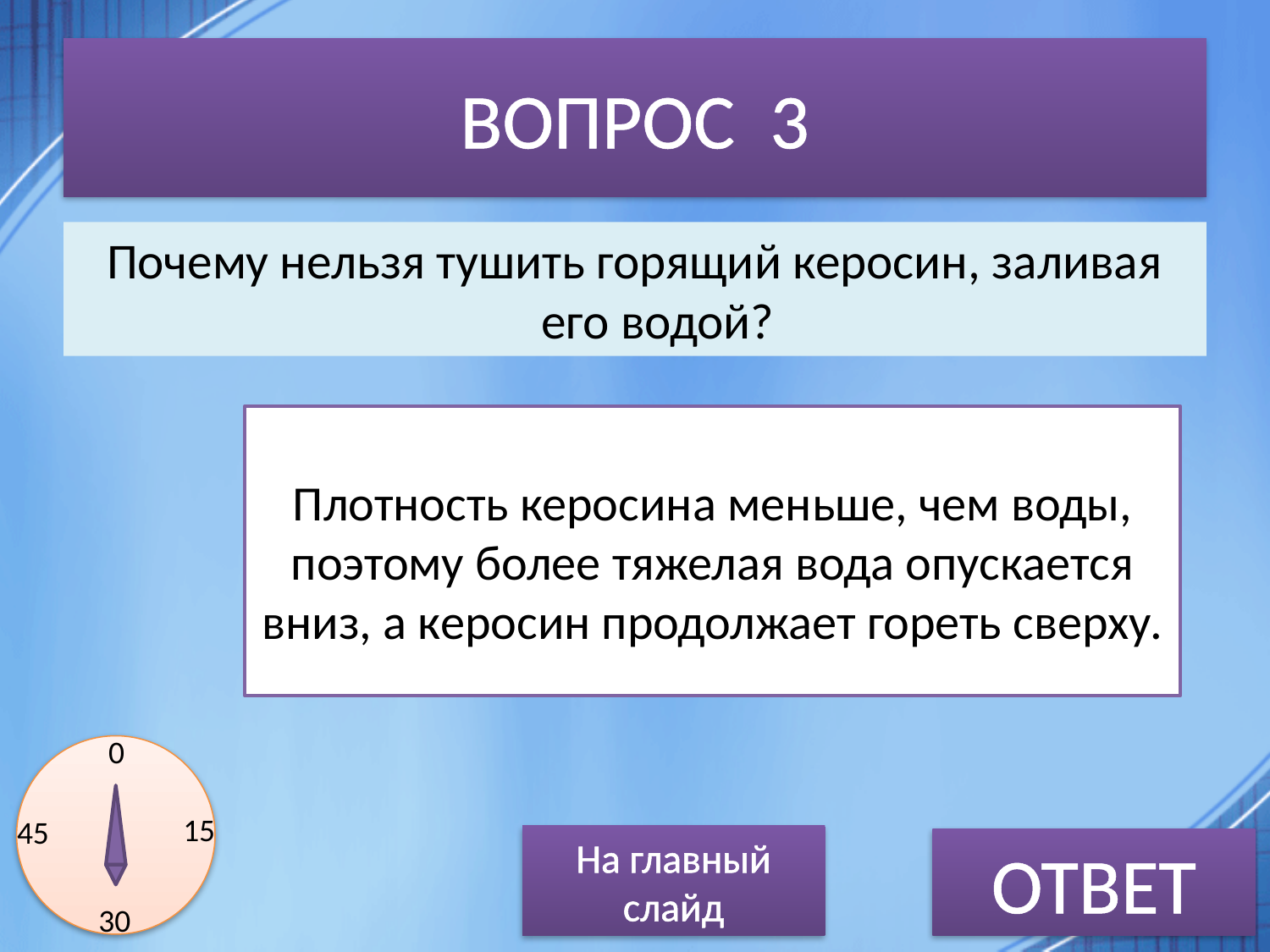

# ВОПРОС  3
Почему нельзя тушить горящий керосин, заливая его водой?

Плотность керосина меньше, чем воды, поэтому более тяжелая вода опускается вниз, а керосин продолжает гореть сверху.

0

15
45
На главный слайд
ОТВЕТ
30